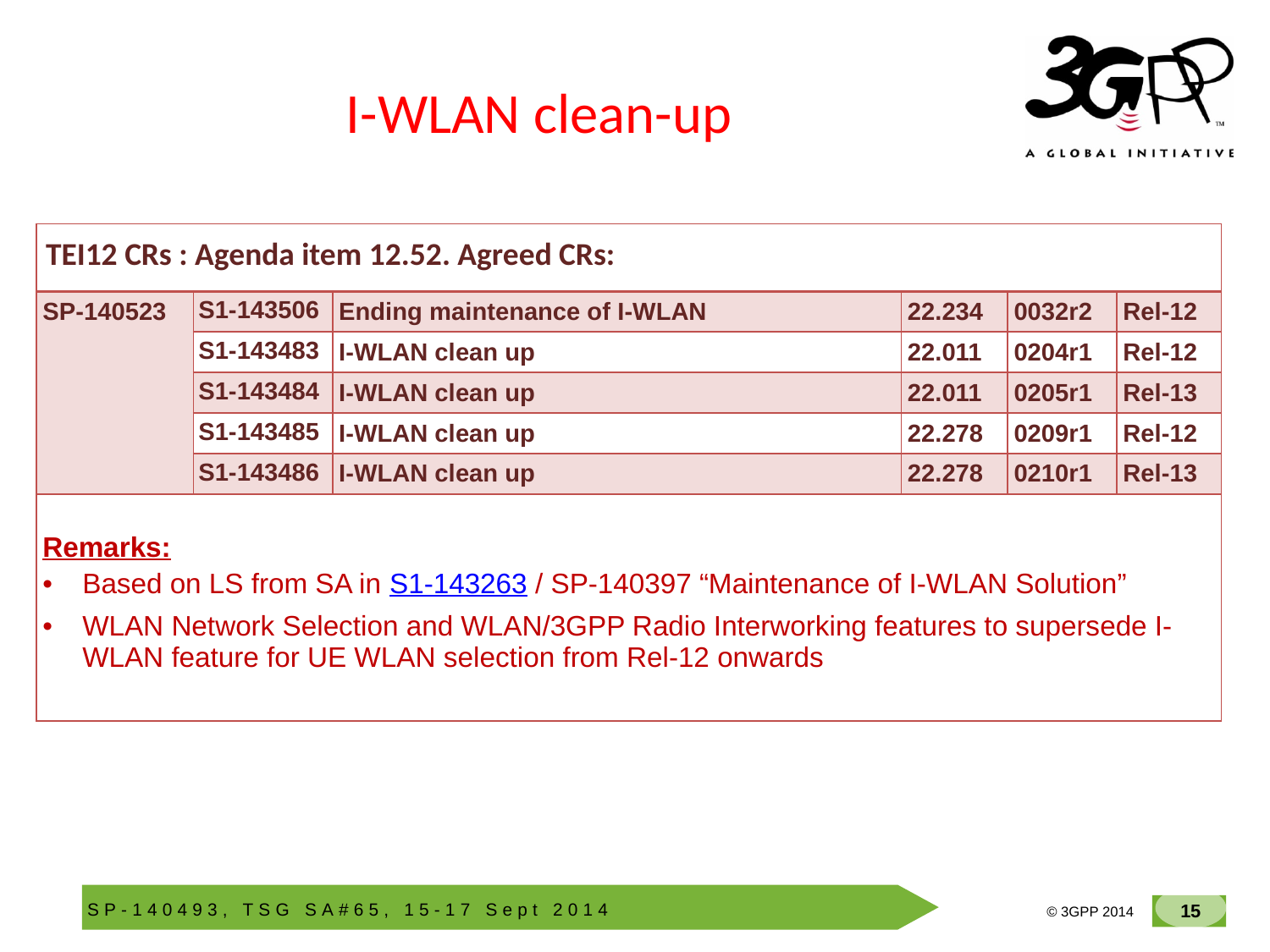

# I-WLAN clean-up
| TEI12 CRs : Agenda item 12.52. Agreed CRs: |  |  |  |  |  |
| --- | --- | --- | --- | --- | --- |
| SP-140523 | S1-143506 | Ending maintenance of I-WLAN | 22.234 | 0032r2 | Rel-12 |
|  | S1-143483 | I-WLAN clean up | 22.011 | 0204r1 | Rel-12 |
|  | S1-143484 | I-WLAN clean up | 22.011 | 0205r1 | Rel-13 |
|  | S1-143485 | I-WLAN clean up | 22.278 | 0209r1 | Rel-12 |
|  | S1-143486 | I-WLAN clean up | 22.278 | 0210r1 | Rel-13 |
| Remarks: Based on LS from SA in S1-143263 / SP-140397 “Maintenance of I-WLAN Solution” WLAN Network Selection and WLAN/3GPP Radio Interworking features to supersede I-WLAN feature for UE WLAN selection from Rel-12 onwards |  |  |  |  |  |